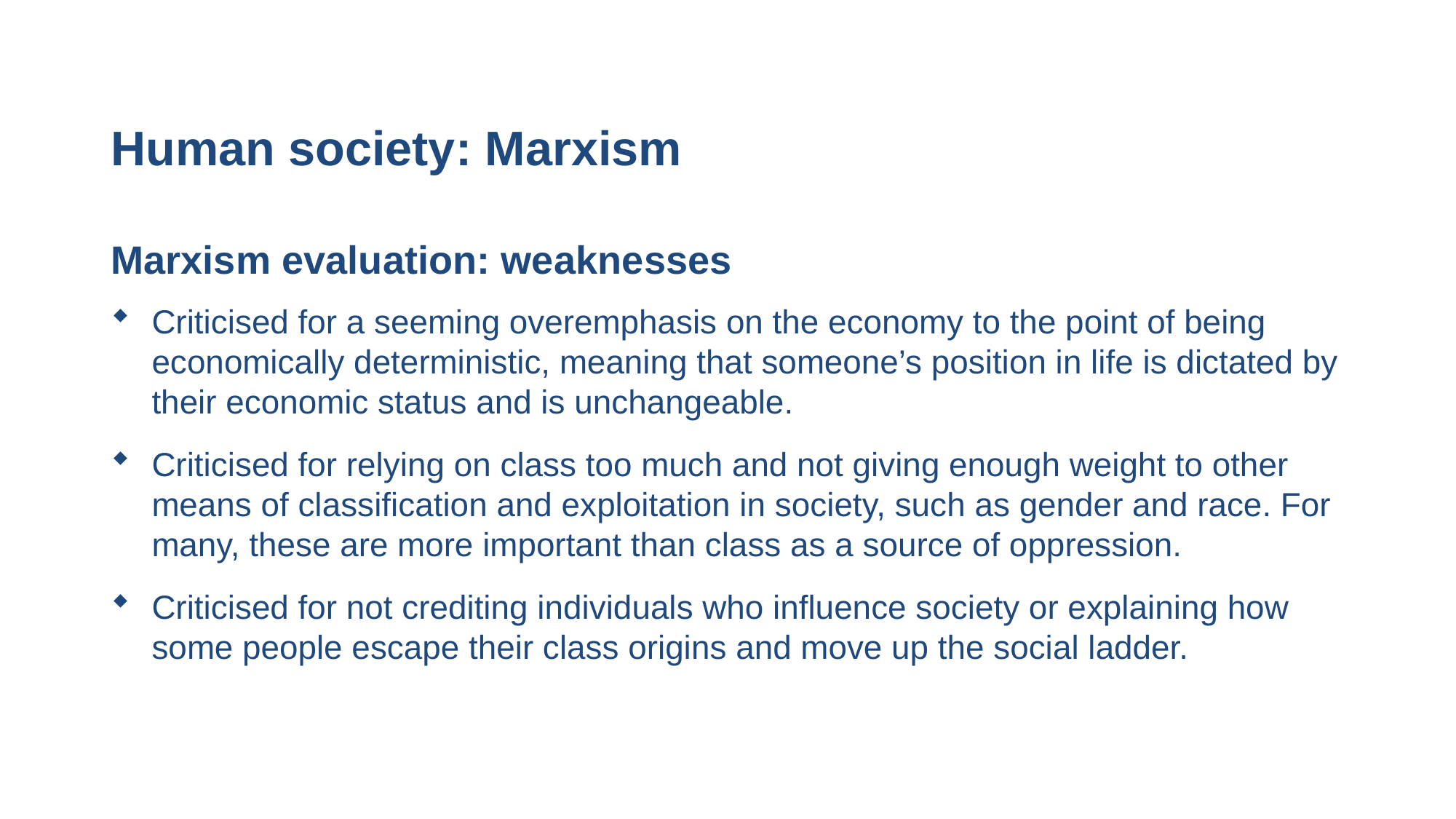

# Human society: Marxism
Marxism evaluation: weaknesses
Criticised for a seeming overemphasis on the economy to the point of being economically deterministic, meaning that someone’s position in life is dictated by their economic status and is unchangeable.
Criticised for relying on class too much and not giving enough weight to other means of classification and exploitation in society, such as gender and race. For many, these are more important than class as a source of oppression.
Criticised for not crediting individuals who influence society or explaining how some people escape their class origins and move up the social ladder.